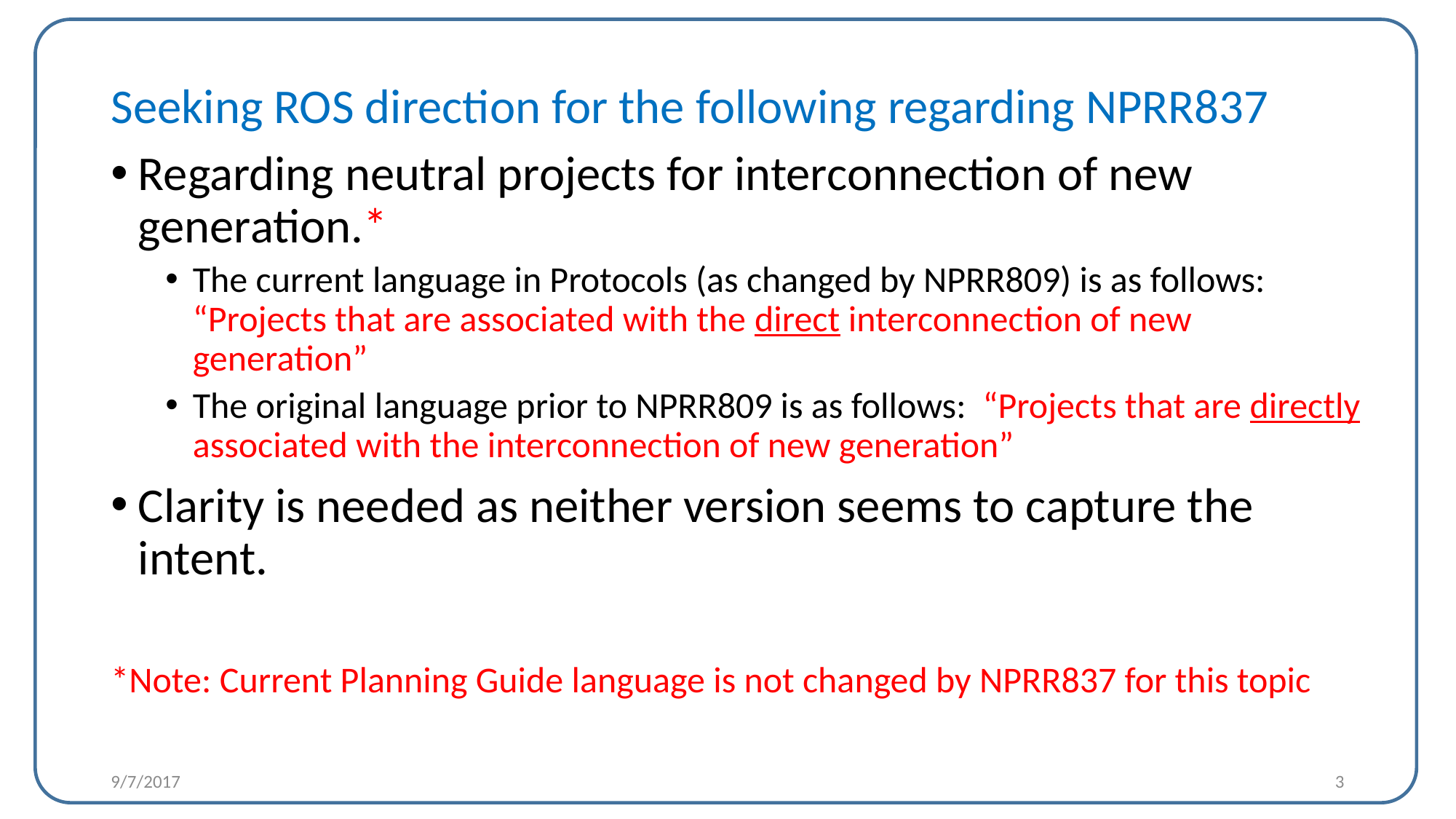

Seeking ROS direction for the following regarding NPRR837
Regarding neutral projects for interconnection of new generation.*
The current language in Protocols (as changed by NPRR809) is as follows: “Projects that are associated with the direct interconnection of new generation”
The original language prior to NPRR809 is as follows:  “Projects that are directly associated with the interconnection of new generation”
Clarity is needed as neither version seems to capture the intent.

*Note: Current Planning Guide language is not changed by NPRR837 for this topic

9/7/2017
3